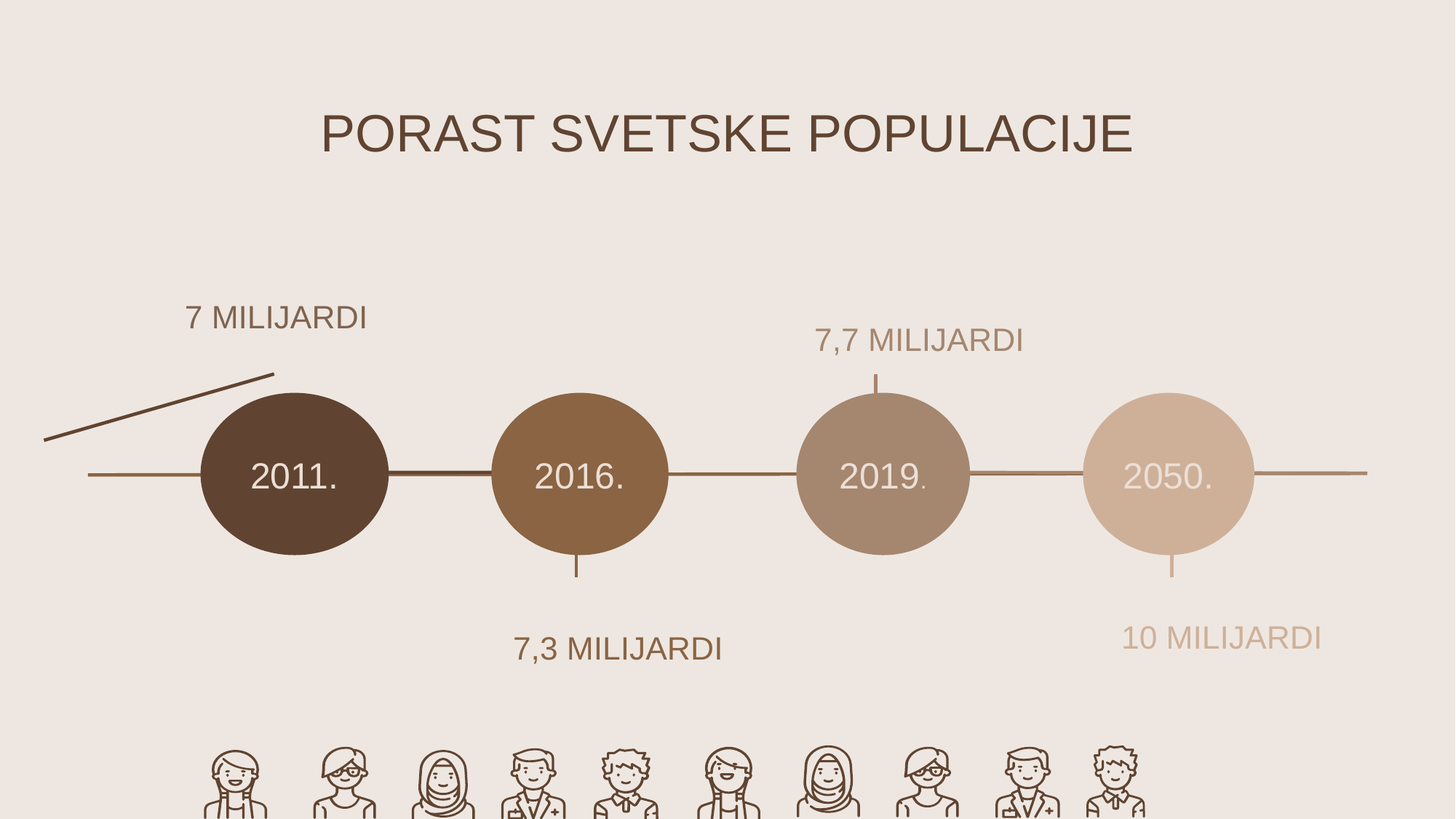

# PORAST SVETSKE POPULACIJE

7 MILIJARDI
7,7 MILIJARDI
2016.
2019.
2050.
2011.
04
03
01
02
10 MILIJARDI
7,3 MILIJARDI